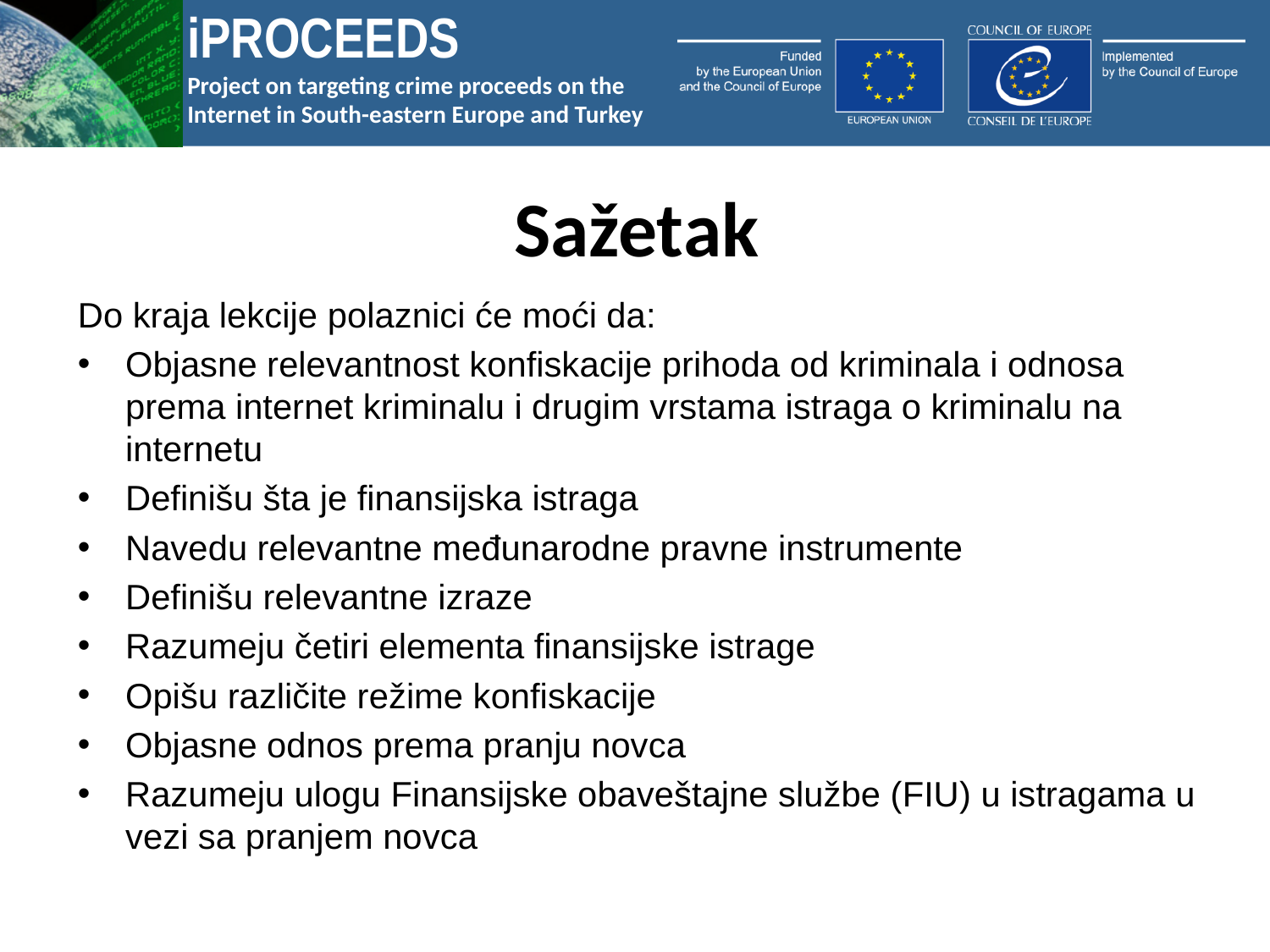

# Sažetak
Do kraja lekcije polaznici će moći da:
Objasne relevantnost konfiskacije prihoda od kriminala i odnosa prema internet kriminalu i drugim vrstama istraga o kriminalu na internetu
Definišu šta je finansijska istraga
Navedu relevantne međunarodne pravne instrumente
Definišu relevantne izraze
Razumeju četiri elementa finansijske istrage
Opišu različite režime konfiskacije
Objasne odnos prema pranju novca
Razumeju ulogu Finansijske obaveštajne službe (FIU) u istragama u vezi sa pranjem novca